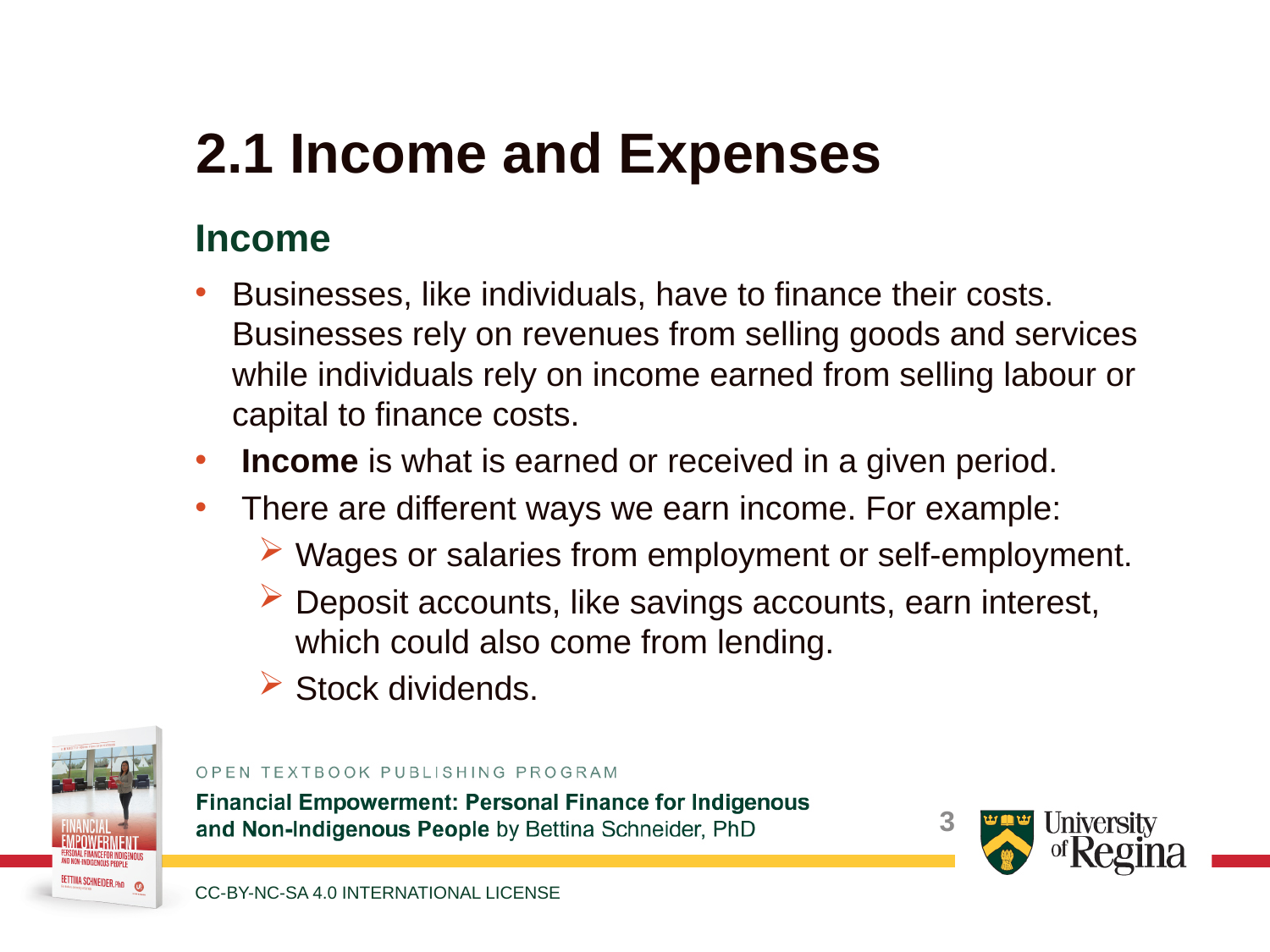

# 2.1 Income and Expenses
Income
Businesses, like individuals, have to finance their costs. Businesses rely on revenues from selling goods and services while individuals rely on income earned from selling labour or capital to finance costs.
 Income is what is earned or received in a given period.
 There are different ways we earn income. For example:
Wages or salaries from employment or self-employment.
Deposit accounts, like savings accounts, earn interest, which could also come from lending.
Stock dividends.
CC-BY-NC-SA 4.0 INTERNATIONAL LICENSE